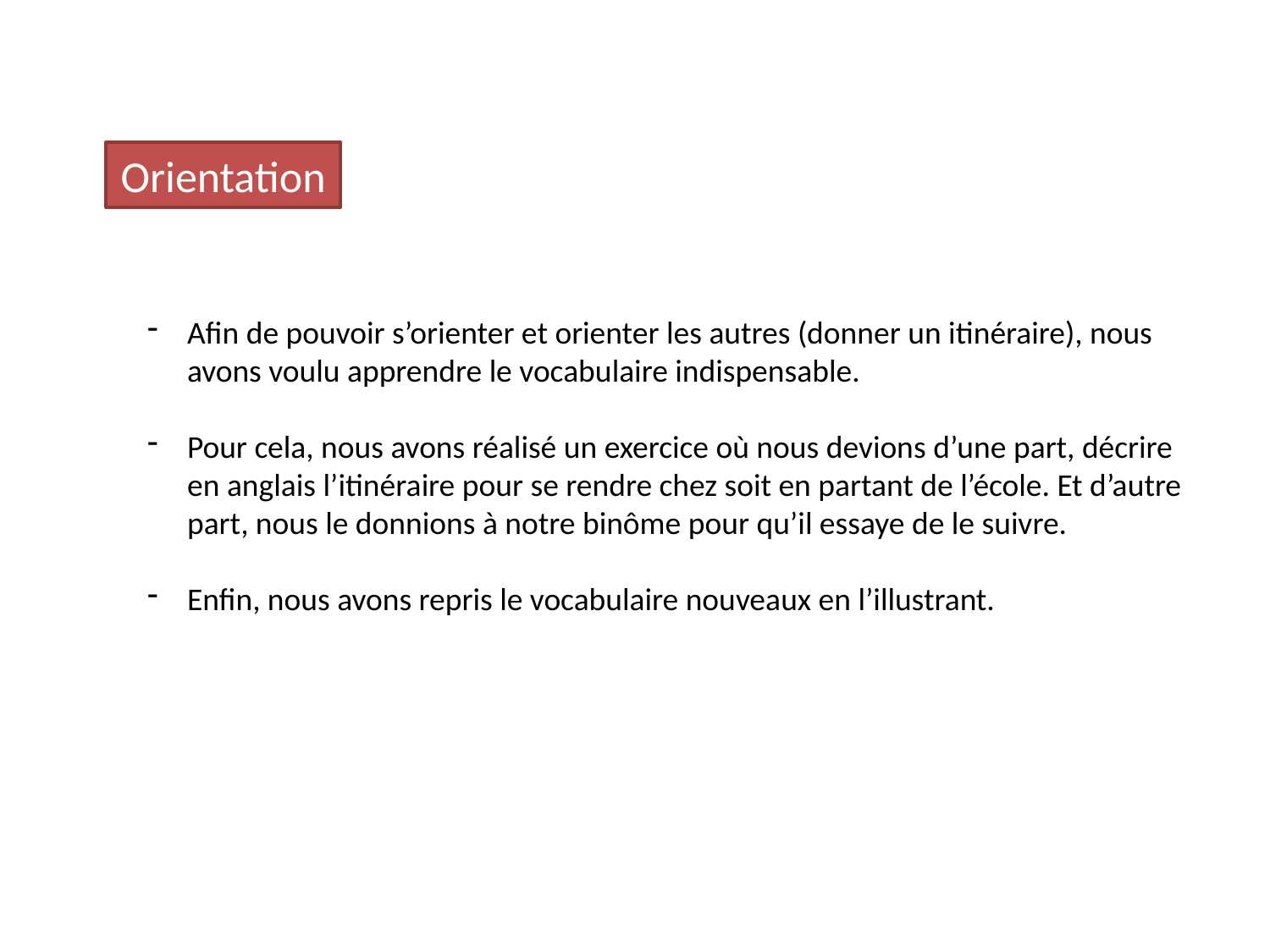

Orientation
Afin de pouvoir s’orienter et orienter les autres (donner un itinéraire), nous avons voulu apprendre le vocabulaire indispensable.

Pour cela, nous avons réalisé un exercice où nous devions d’une part, décrire en anglais l’itinéraire pour se rendre chez soit en partant de l’école. Et d’autre part, nous le donnions à notre binôme pour qu’il essaye de le suivre.

Enfin, nous avons repris le vocabulaire nouveaux en l’illustrant.